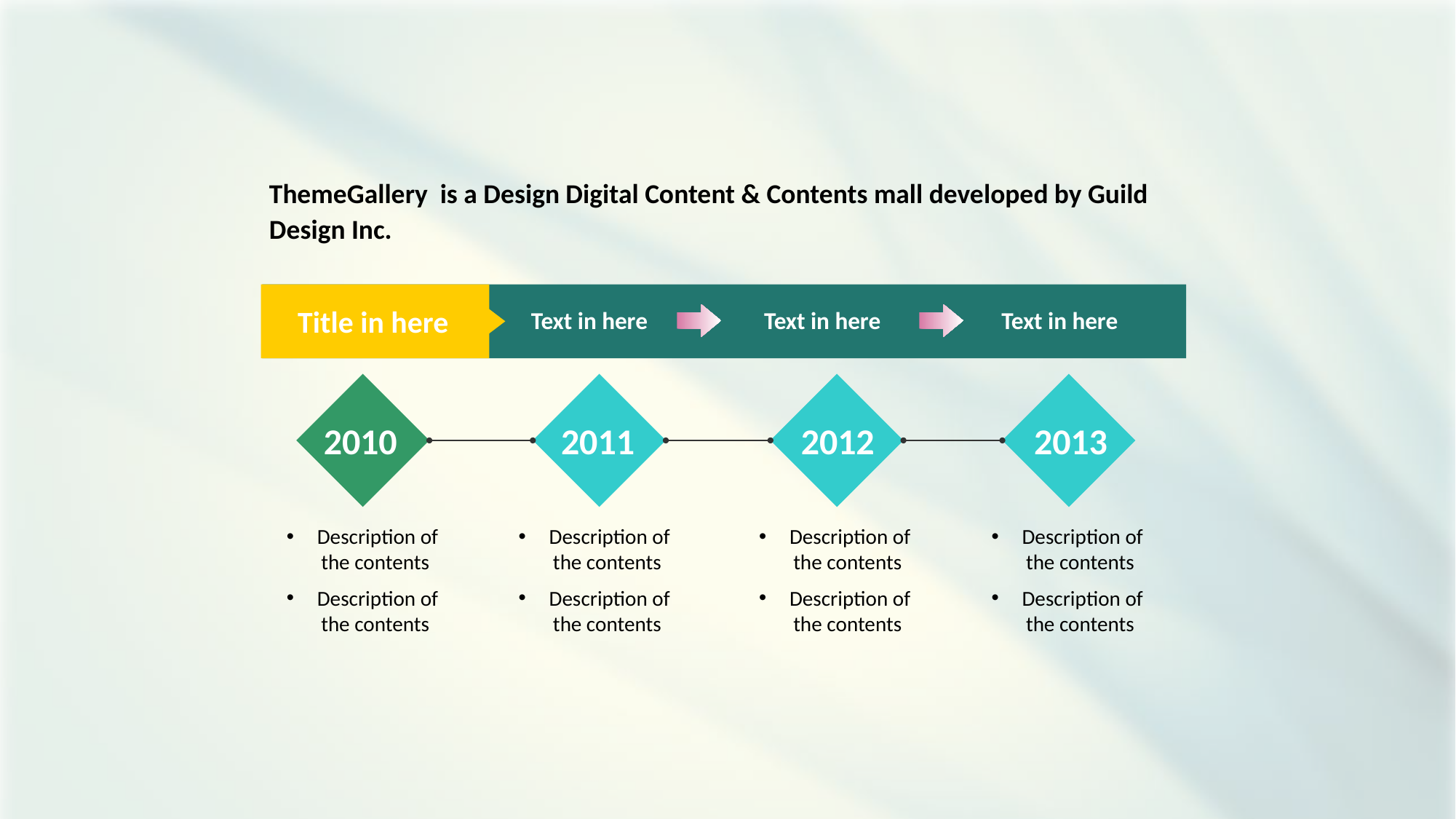

ThemeGallery  is a Design Digital Content & Contents mall developed by Guild Design Inc.

Title in here
Text in here
Text in here
Text in here

2010
2011
2012
2013
 Description of the contents
 Description of the contents
 Description of the contents
 Description of the contents
 Description of the contents
 Description of the contents
 Description of the contents
 Description of the contents